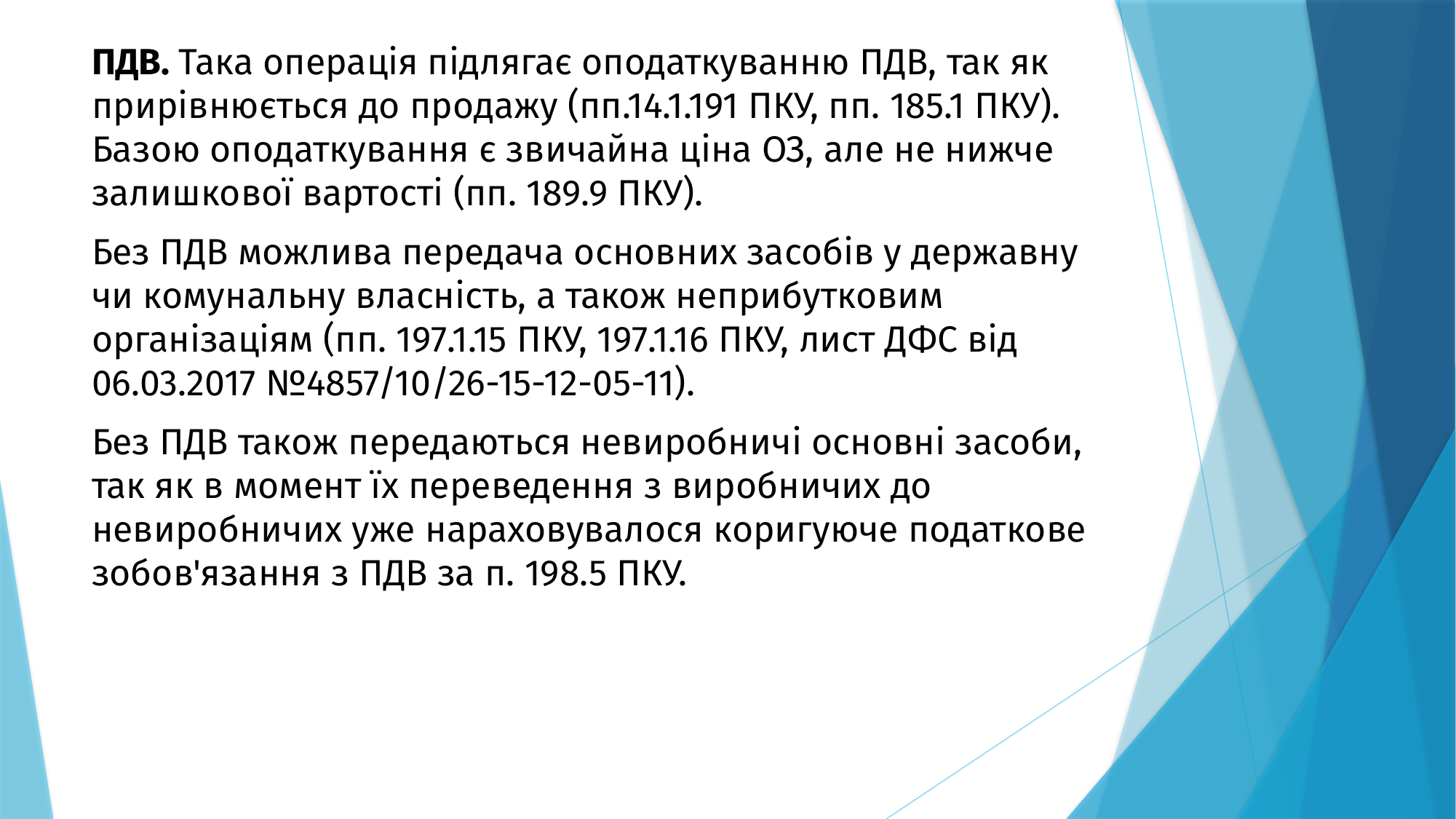

ПДВ. Така операція підлягає оподаткуванню ПДВ, так як прирівнюється до продажу (пп.14.1.191 ПКУ, пп. 185.1 ПКУ). Базою оподаткування є звичайна ціна ОЗ, але не нижче залишкової вартості (пп. 189.9 ПКУ).
Без ПДВ можлива передача основних засобів у державну чи комунальну власність, а також неприбутковим організаціям (пп. 197.1.15 ПКУ, 197.1.16 ПКУ, лист ДФС від 06.03.2017 №4857/10/26-15-12-05-11).
Без ПДВ також передаються невиробничі основні засоби, так як в момент їх переведення з виробничих до невиробничих уже нараховувалося коригуюче податкове зобов'язання з ПДВ за п. 198.5 ПКУ.